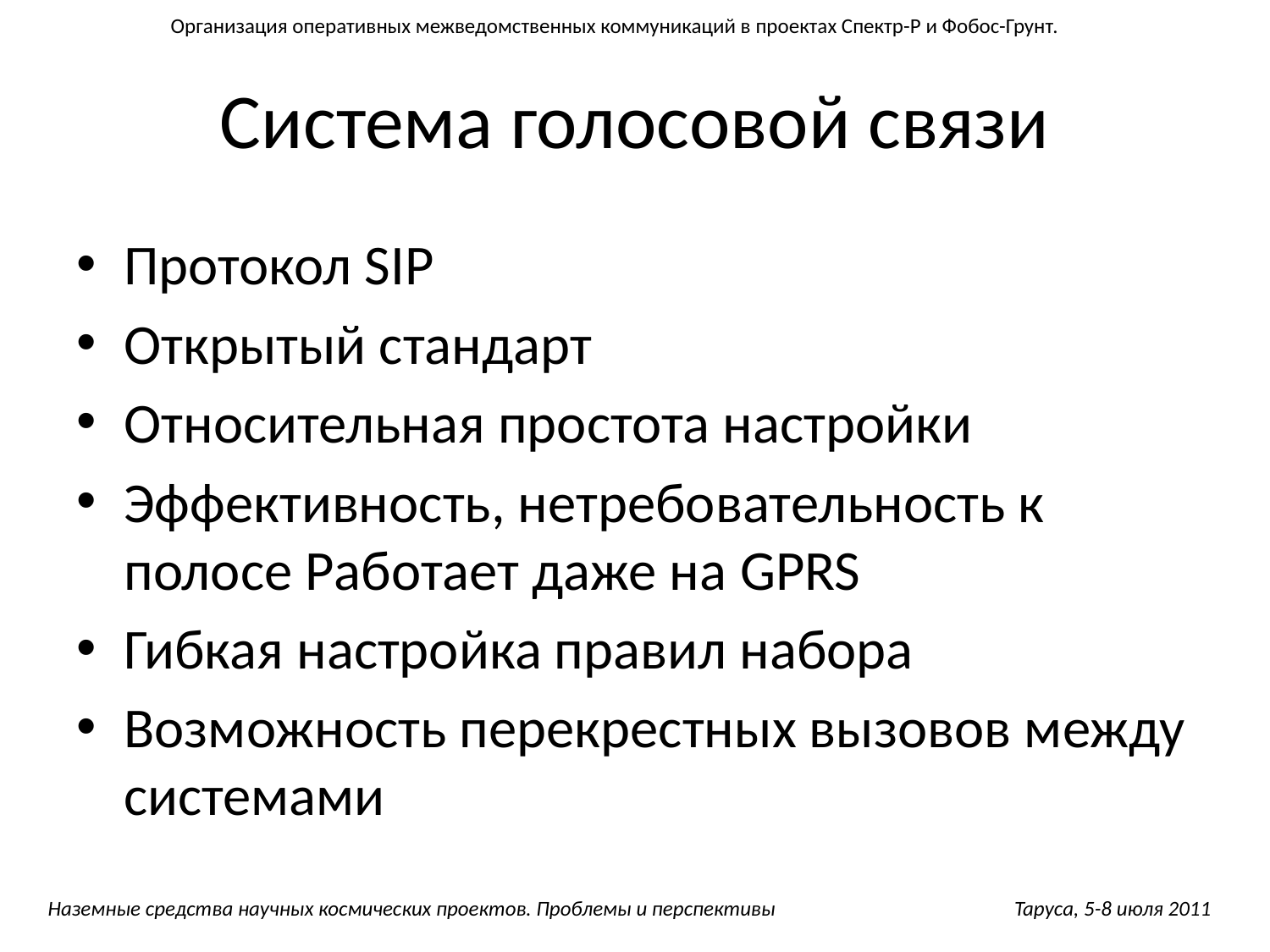

Организация оперативных межведомственных коммуникаций в проектах Спектр-Р и Фобос-Грунт.
# Сиcтема голосовой связи
Протокол SIP
Открытый стандарт
Относительная простота настройки
Эффективность, нетребовательность к полосе Работает даже на GPRS
Гибкая настройка правил набора
Возможность перекрестных вызовов между системами
Наземные средства научных космических проектов. Проблемы и перспективы		                Таруса, 5-8 июля 2011